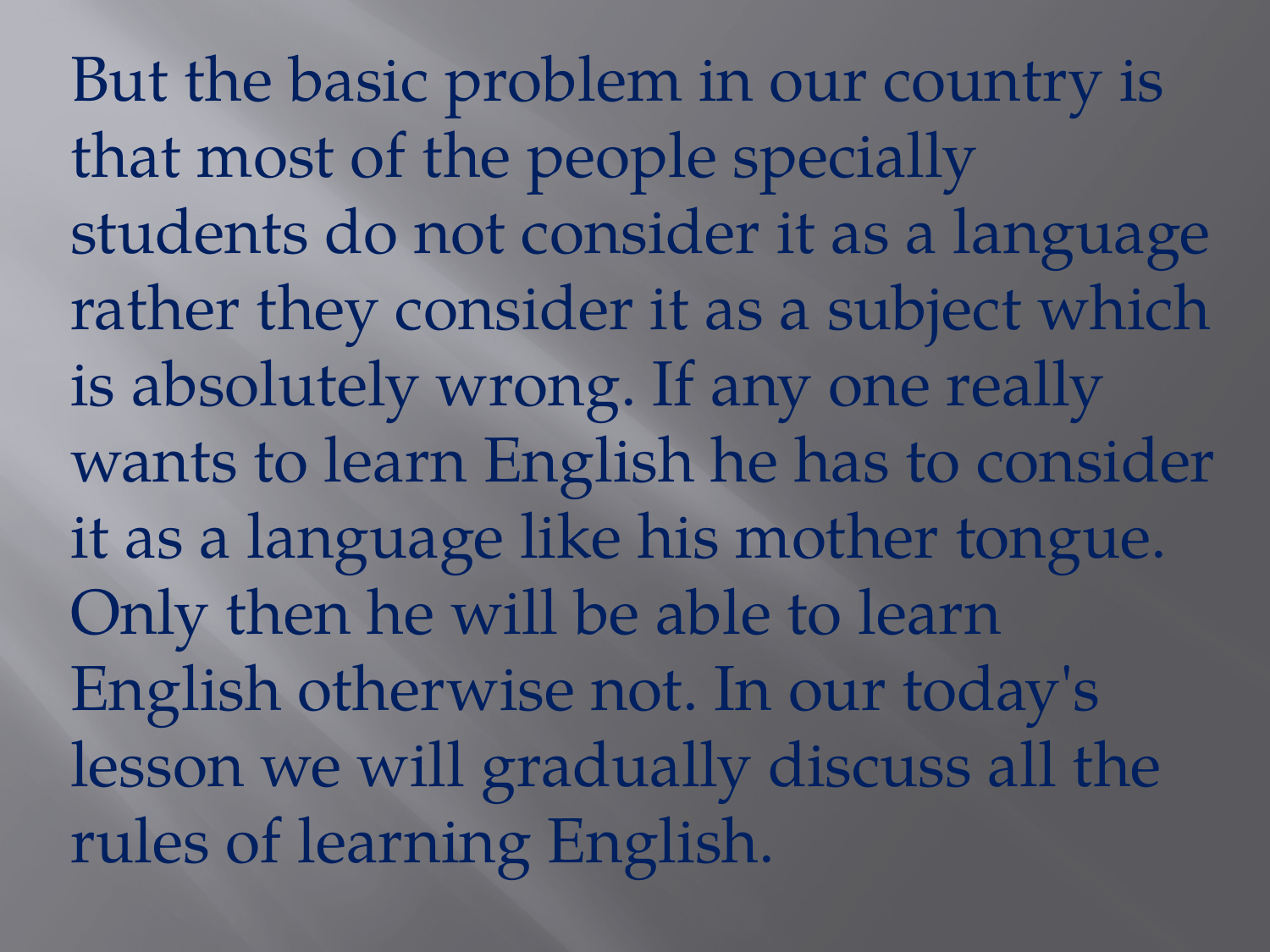

But the basic problem in our country is that most of the people specially students do not consider it as a language rather they consider it as a subject which is absolutely wrong. If any one really wants to learn English he has to consider it as a language like his mother tongue. Only then he will be able to learn English otherwise not. In our today's lesson we will gradually discuss all the rules of learning English.